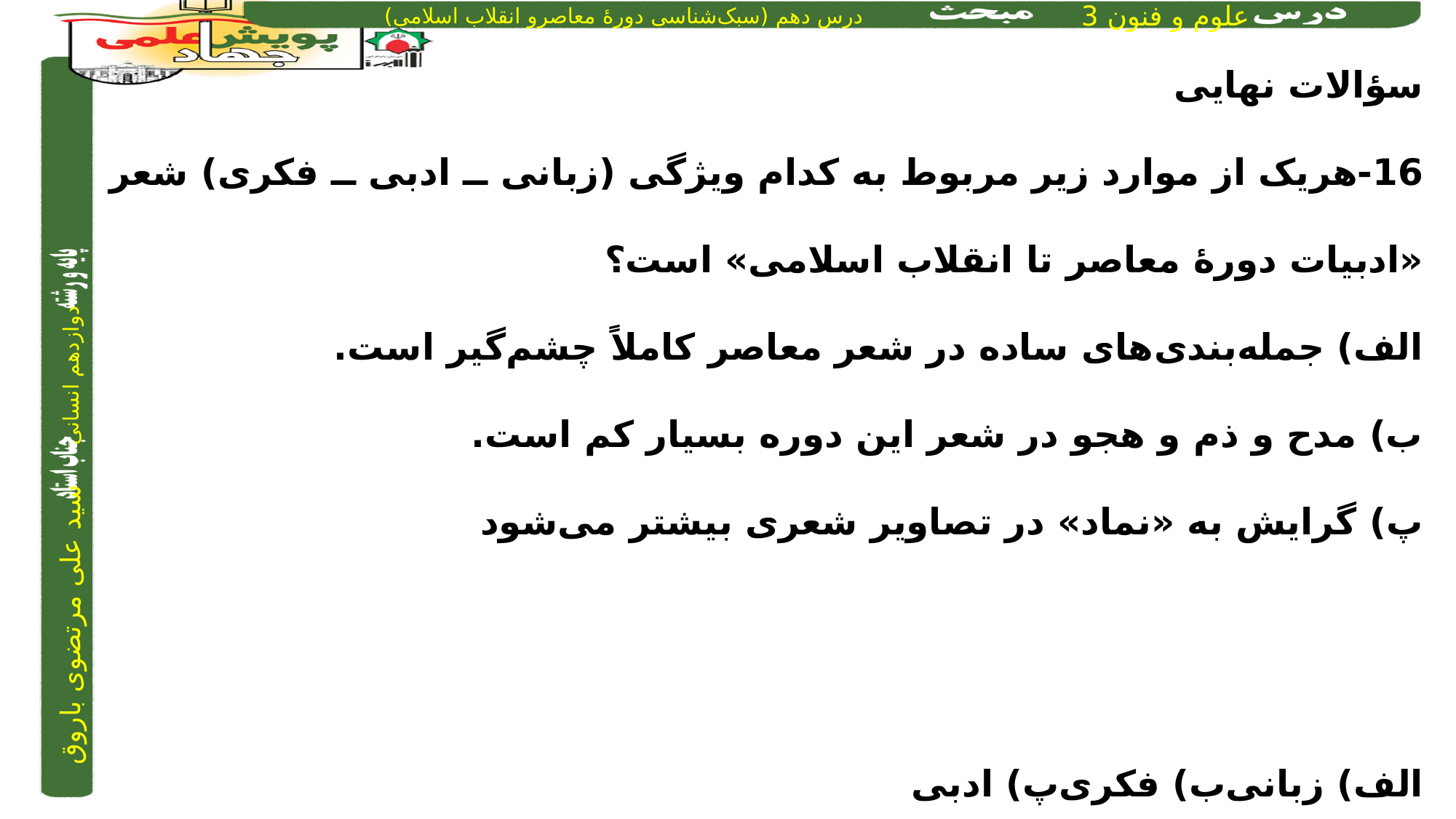

سؤالات نهایی
16-هر‌یک از موارد زیر مربوط به کدام ویژگی (زبانی ــ ادبی ــ فکری) شعر «ادبیات دورۀ معاصر تا انقلاب اسلامی» است؟
الف) جمله‌بندی‌های ساده در شعر معاصر کاملاً چشم‌گیر است.
ب) مدح و ذم و هجو در شعر این دوره بسیار کم است.
پ) گرایش به «نماد» در تصاویر شعری بیشتر می‌شود

الف) زبانی	ب) فکری	پ) ادبی